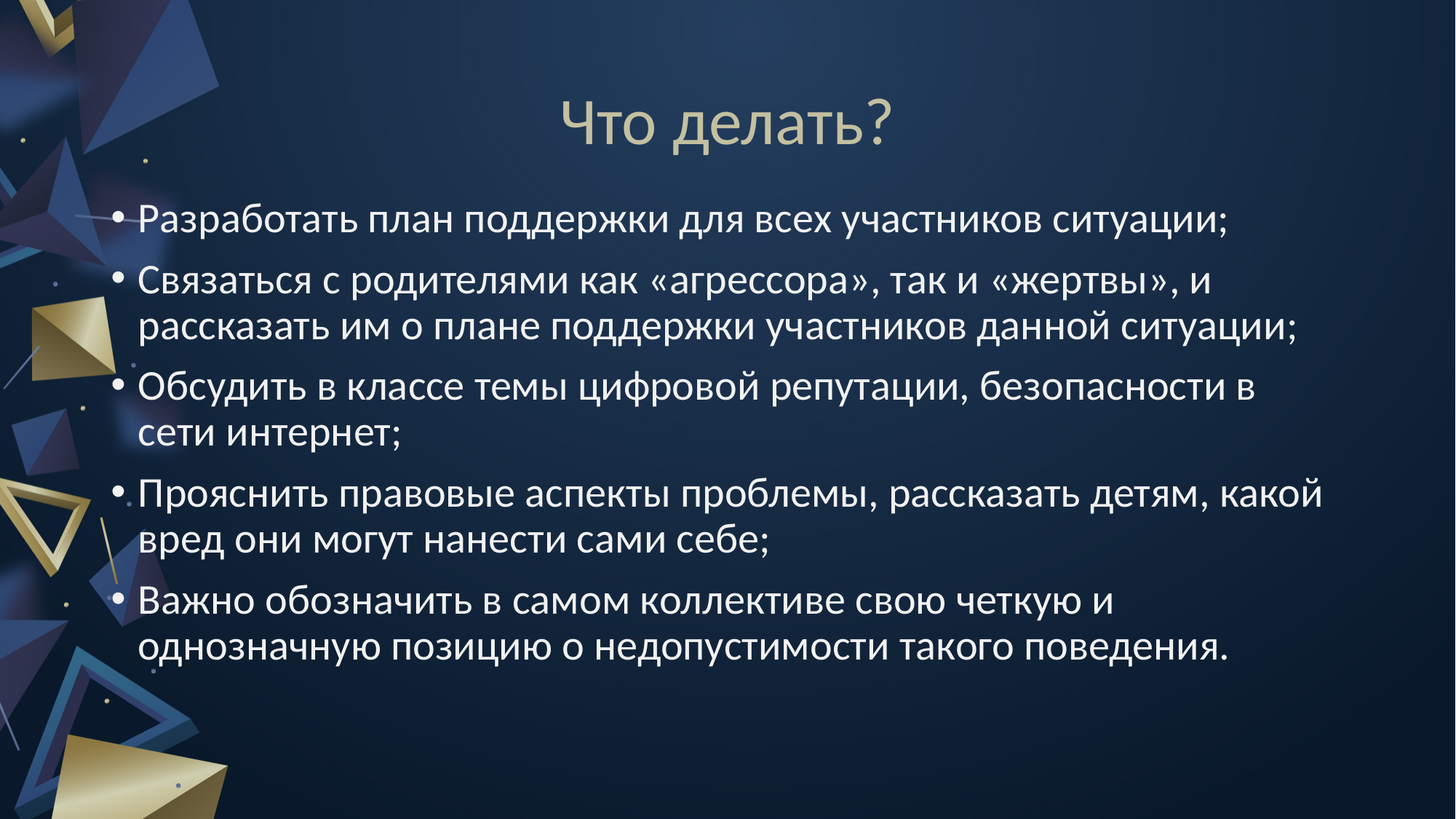

# Что делать?
Разработать план поддержки для всех участников ситуации;
Связаться с родителями как «агрессора», так и «жертвы», и рассказать им о плане поддержки участников данной ситуации;
Обсудить в классе темы цифровой репутации, безопасности в сети интернет;
Прояснить правовые аспекты проблемы, рассказать детям, какой вред они могут нанести сами себе;
Важно обозначить в самом коллективе свою четкую и однозначную позицию о недопустимости такого поведения.